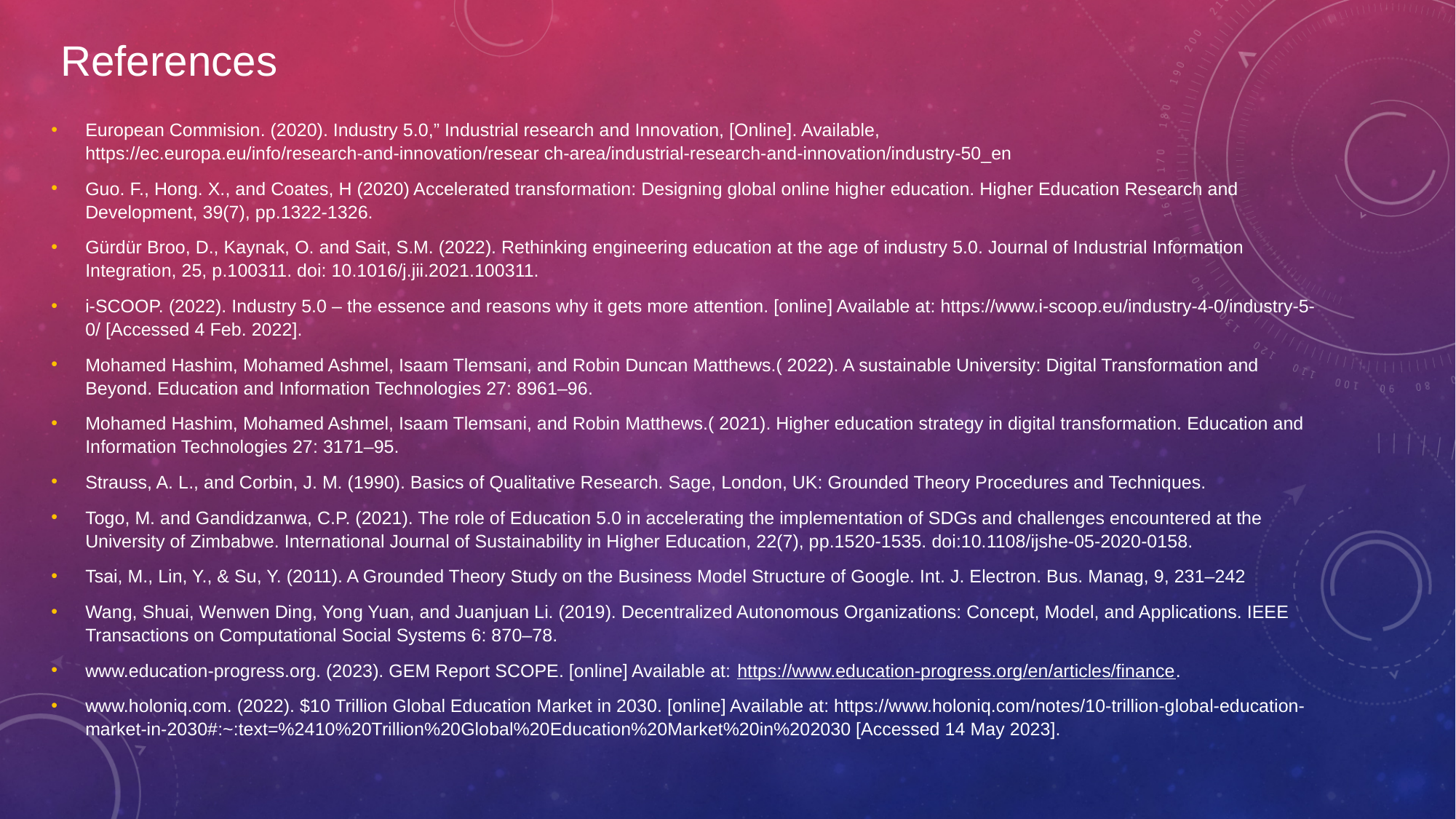

References
European Commision. (2020). Industry 5.0,” Industrial research and Innovation, [Online]. Available, https://ec.europa.eu/info/research-and-innovation/resear ch-area/industrial-research-and-innovation/industry-50_en
Guo. F., Hong. X., and Coates, H (2020) Accelerated transformation: Designing global online higher education. Higher Education Research and Development, 39(7), pp.1322-1326.
Gürdür Broo, D., Kaynak, O. and Sait, S.M. (2022). Rethinking engineering education at the age of industry 5.0. Journal of Industrial Information Integration, 25, p.100311. doi: 10.1016/j.jii.2021.100311.
i-SCOOP. (2022). Industry 5.0 – the essence and reasons why it gets more attention. [online] Available at: https://www.i-scoop.eu/industry-4-0/industry-5-0/ [Accessed 4 Feb. 2022].
Mohamed Hashim, Mohamed Ashmel, Isaam Tlemsani, and Robin Duncan Matthews.( 2022). A sustainable University: Digital Transformation and Beyond. Education and Information Technologies 27: 8961–96.
Mohamed Hashim, Mohamed Ashmel, Isaam Tlemsani, and Robin Matthews.( 2021). Higher education strategy in digital transformation. Education and Information Technologies 27: 3171–95.
Strauss, A. L., and Corbin, J. M. (1990). Basics of Qualitative Research. Sage, London, UK: Grounded Theory Procedures and Techniques.
Togo, M. and Gandidzanwa, C.P. (2021). The role of Education 5.0 in accelerating the implementation of SDGs and challenges encountered at the University of Zimbabwe. International Journal of Sustainability in Higher Education, 22(7), pp.1520-1535. doi:10.1108/ijshe-05-2020-0158.
Tsai, M., Lin, Y., & Su, Y. (2011). A Grounded Theory Study on the Business Model Structure of Google. Int. J. Electron. Bus. Manag, 9, 231–242
Wang, Shuai, Wenwen Ding, Yong Yuan, and Juanjuan Li. (2019). Decentralized Autonomous Organizations: Concept, Model, and Applications. IEEE Transactions on Computational Social Systems 6: 870–78.
www.education-progress.org. (2023). GEM Report SCOPE. [online] Available at: https://www.education-progress.org/en/articles/finance.
www.holoniq.com. (2022). $10 Trillion Global Education Market in 2030. [online] Available at: https://www.holoniq.com/notes/10-trillion-global-education-market-in-2030#:~:text=%2410%20Trillion%20Global%20Education%20Market%20in%202030 [Accessed 14 May 2023].